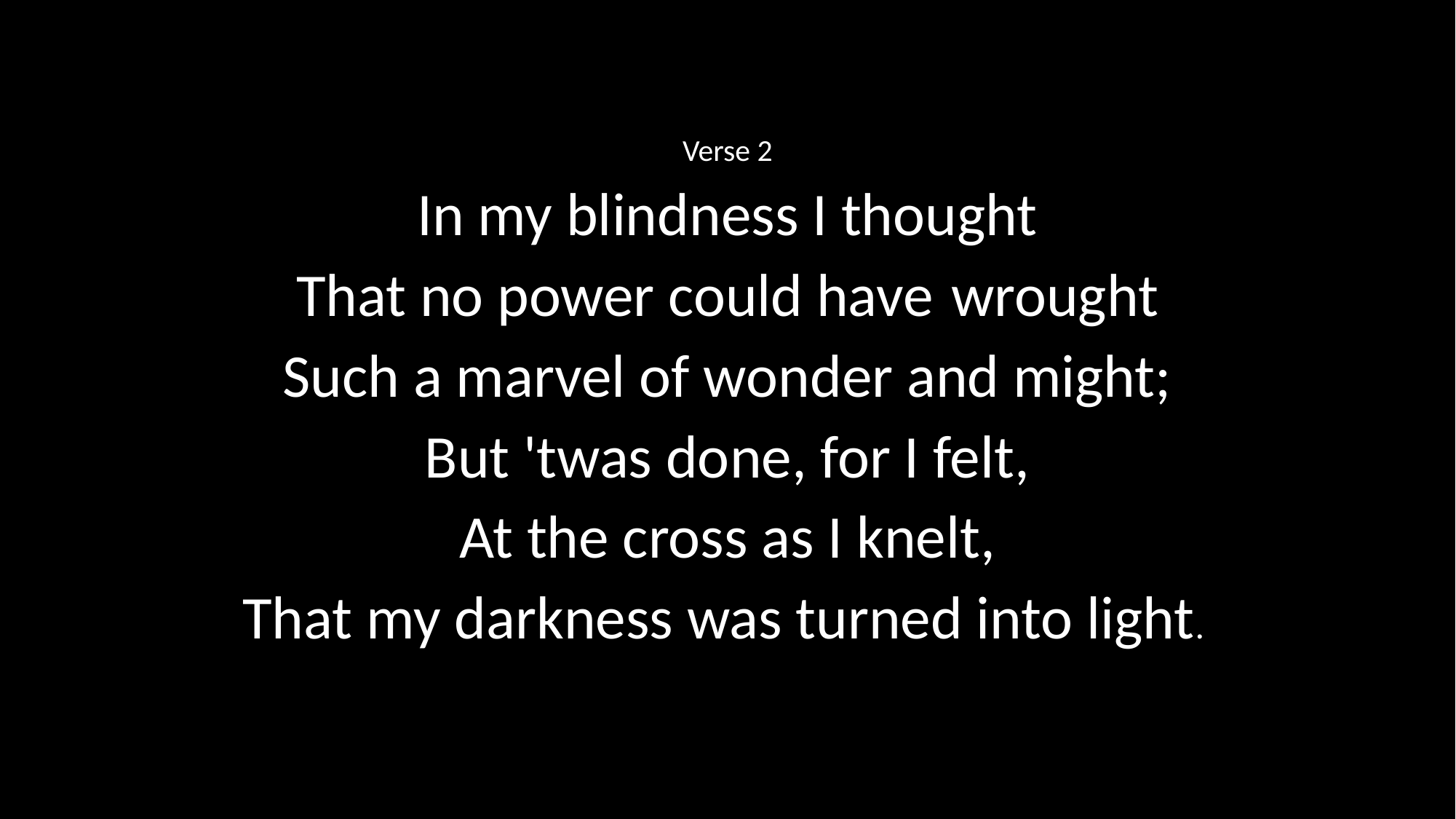

Verse 2
In my blindness I thought
That no power could have 	wrought
Such a marvel of wonder and might;
But 'twas done, for I felt,
At the cross as I knelt,
That my darkness was turned into light.